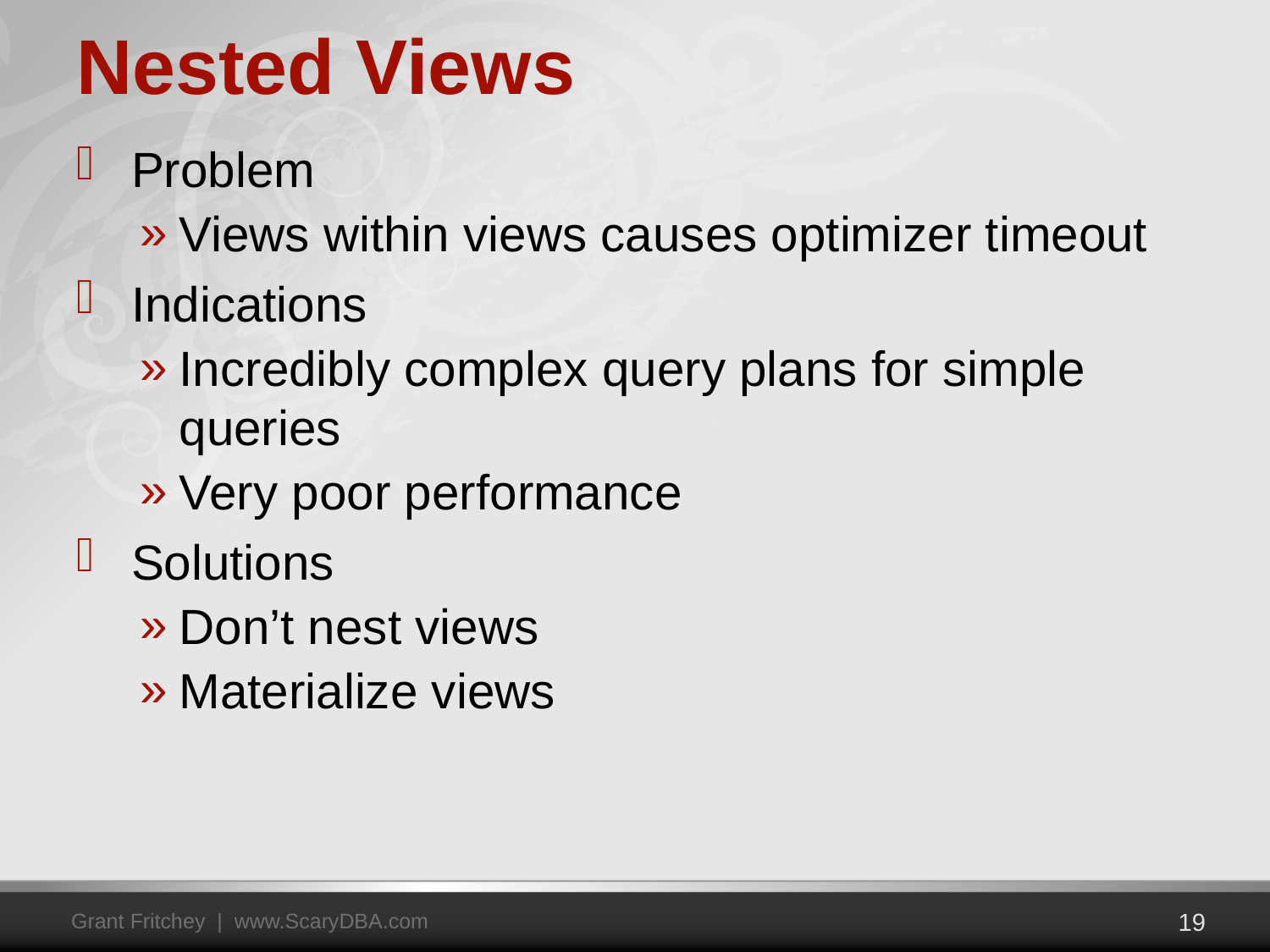

# Nested Views
Problem
Views within views causes optimizer timeout
Indications
Incredibly complex query plans for simple queries
Very poor performance
Solutions
Don’t nest views
Materialize views
19